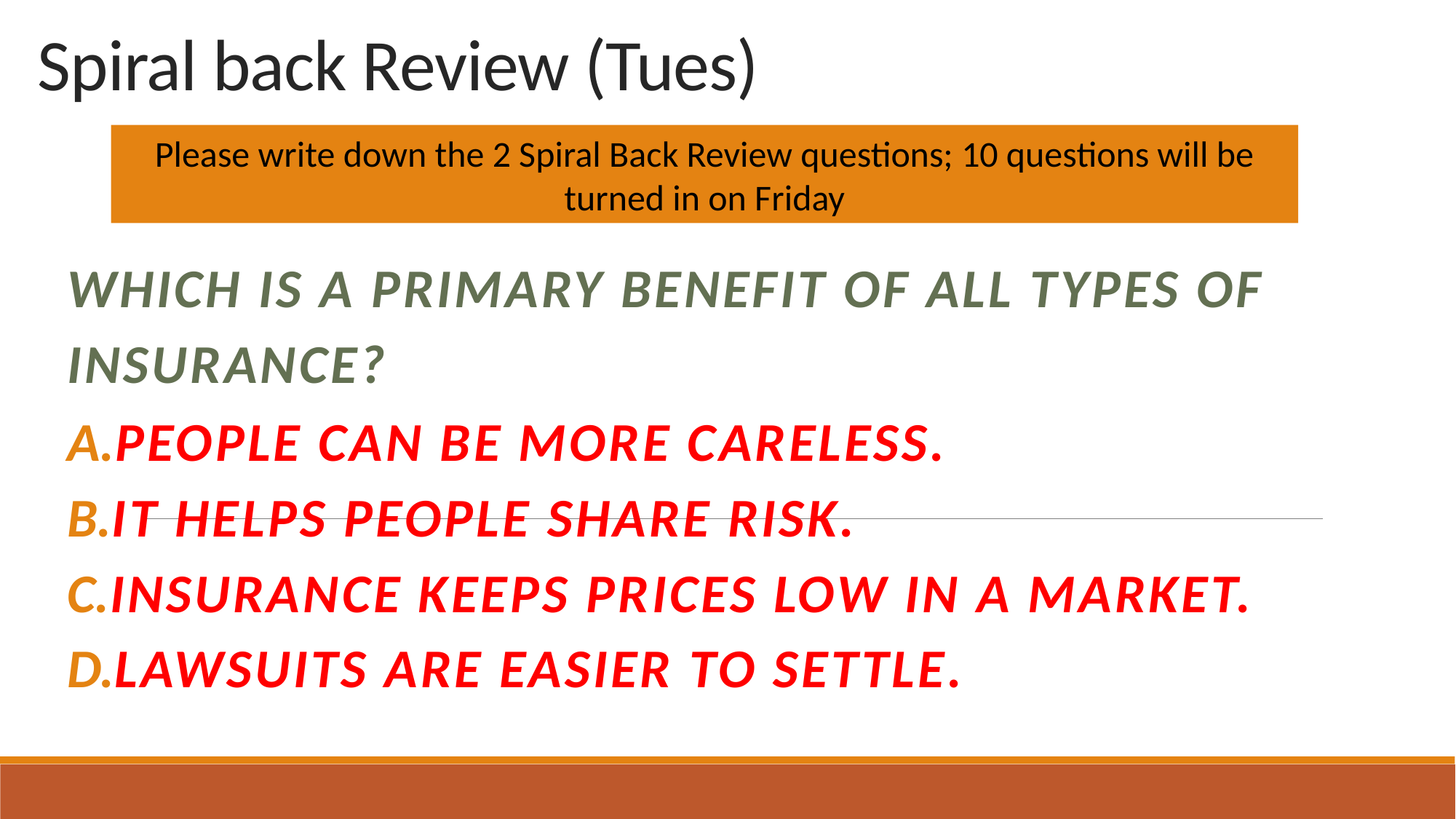

# Spiral back Review (Tues)
Please write down the 2 Spiral Back Review questions; 10 questions will be turned in on Friday
Which is a primary benefit of all types of insurance?
People can be more careless.
It helps people share risk.
Insurance keeps prices low in a market.
Lawsuits are easier to settle.